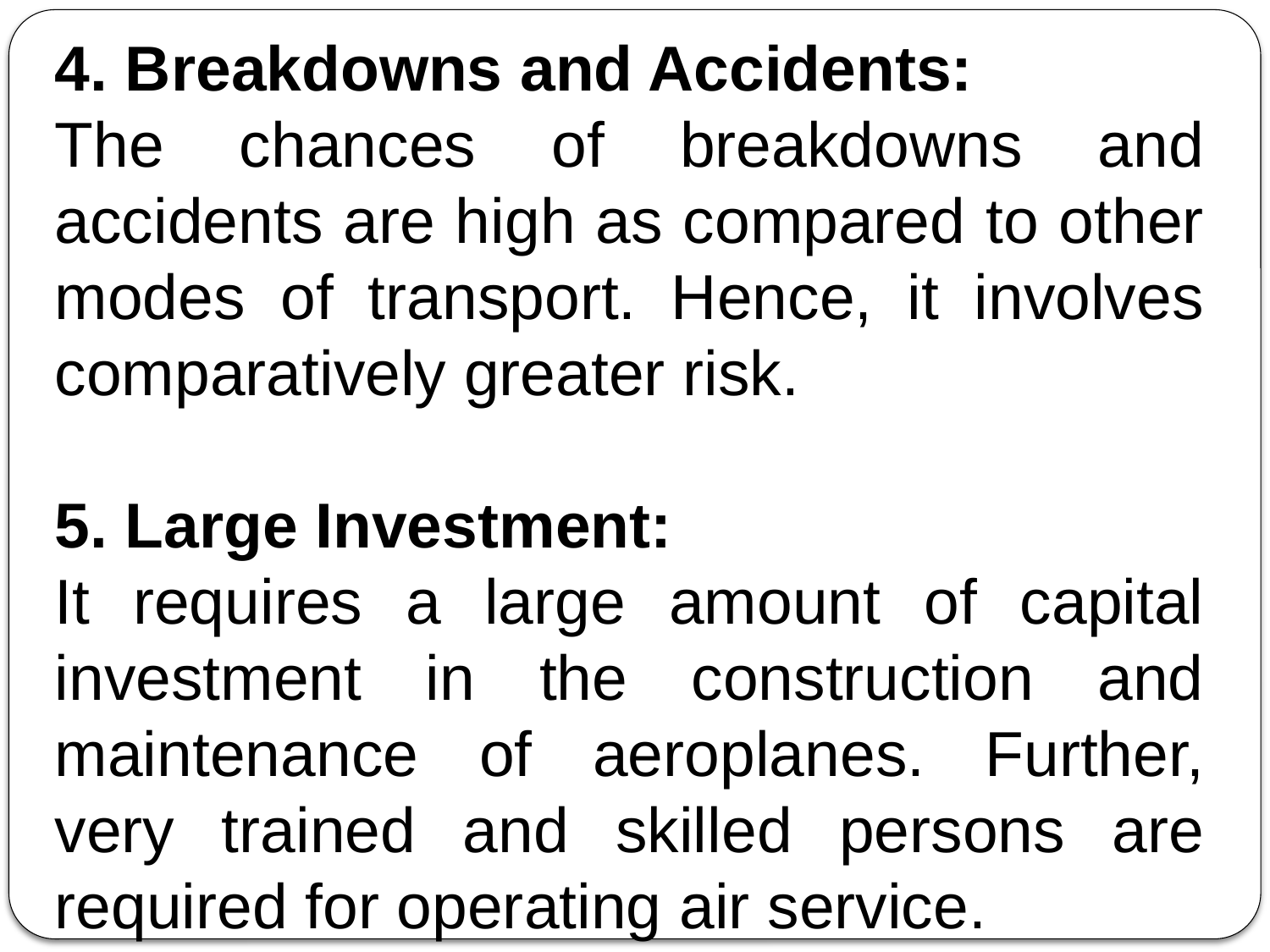

4. Breakdowns and Accidents:
The chances of breakdowns and accidents are high as compared to other modes of transport. Hence, it involves comparatively greater risk.

5. Large Investment:
It requires a large amount of capital investment in the construction and maintenance of aeroplanes. Further, very trained and skilled persons are required for operating air service.